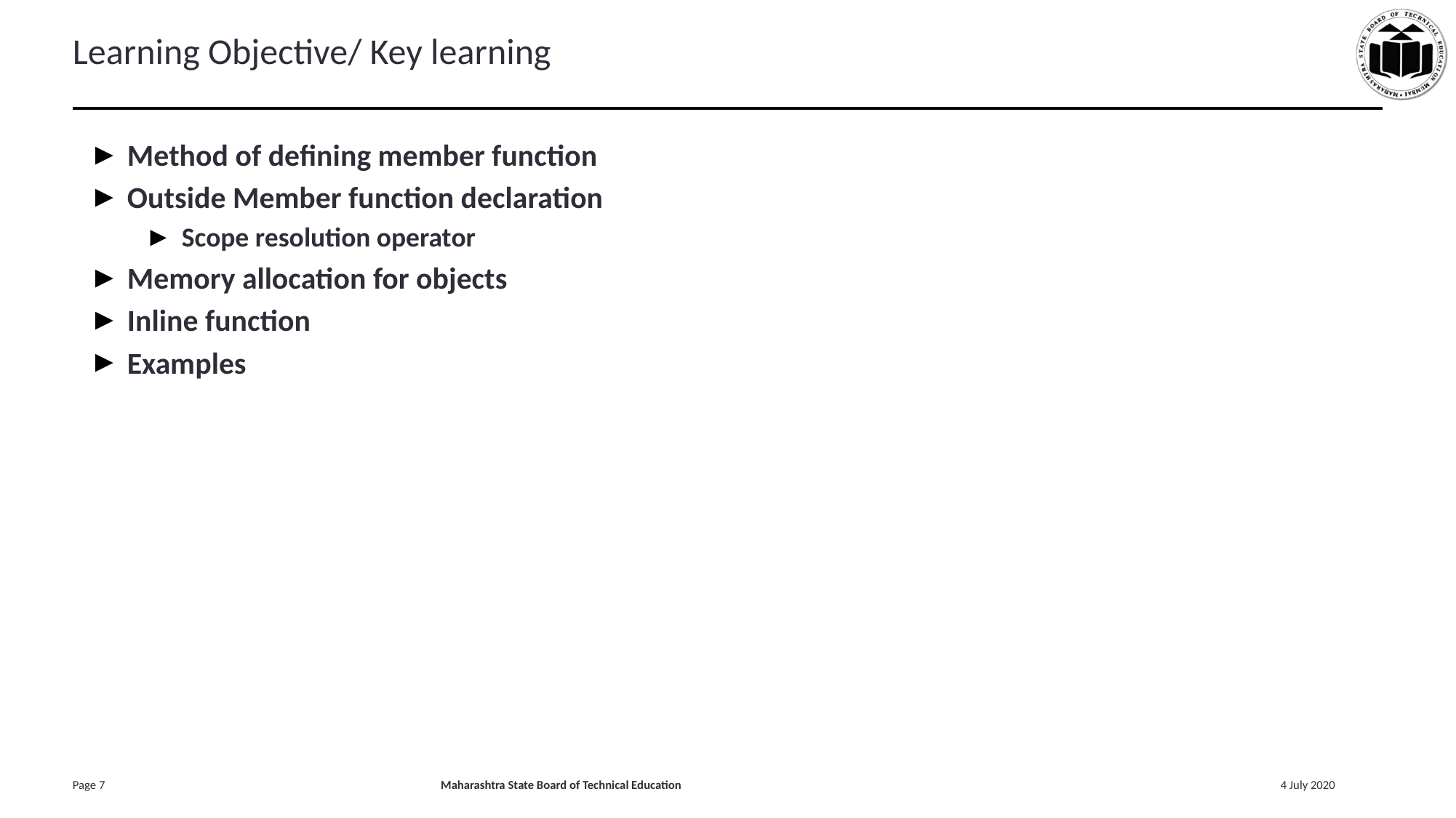

# Learning Objective/ Key learning
Method of defining member function
Outside Member function declaration
Scope resolution operator
Memory allocation for objects
Inline function
Examples